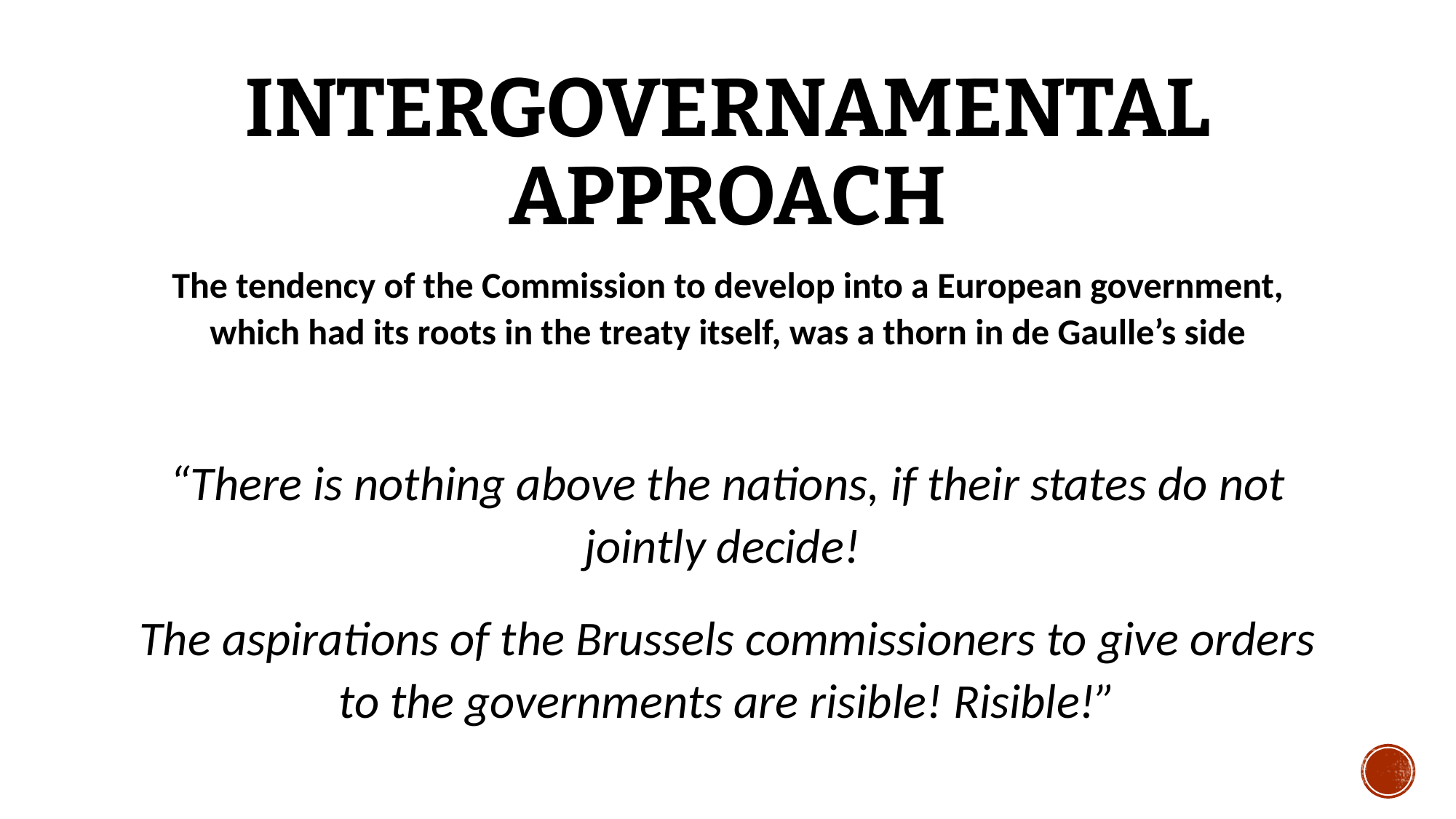

# INTERGOVERNAMENTAL APPROACH
The tendency of the Commission to develop into a European government, which had its roots in the treaty itself, was a thorn in de Gaulle’s side

“There is nothing above the nations, if their states do not jointly decide!
The aspirations of the Brussels commissioners to give orders to the governments are risible! Risible!”